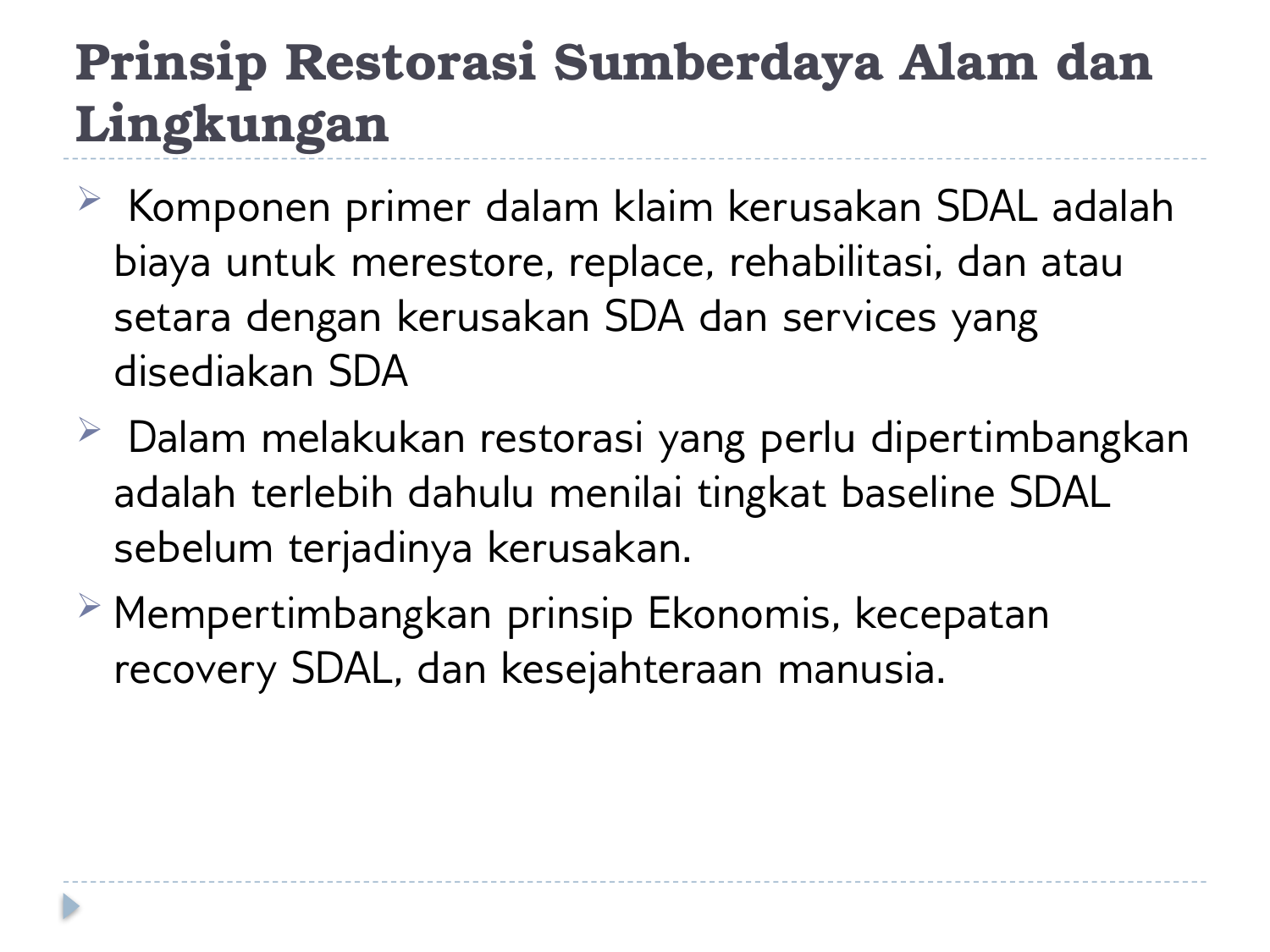

# Prinsip Restorasi Sumberdaya Alam dan Lingkungan
 Komponen primer dalam klaim kerusakan SDAL adalah biaya untuk merestore, replace, rehabilitasi, dan atau setara dengan kerusakan SDA dan services yang disediakan SDA
 Dalam melakukan restorasi yang perlu dipertimbangkan adalah terlebih dahulu menilai tingkat baseline SDAL sebelum terjadinya kerusakan.
Mempertimbangkan prinsip Ekonomis, kecepatan recovery SDAL, dan kesejahteraan manusia.